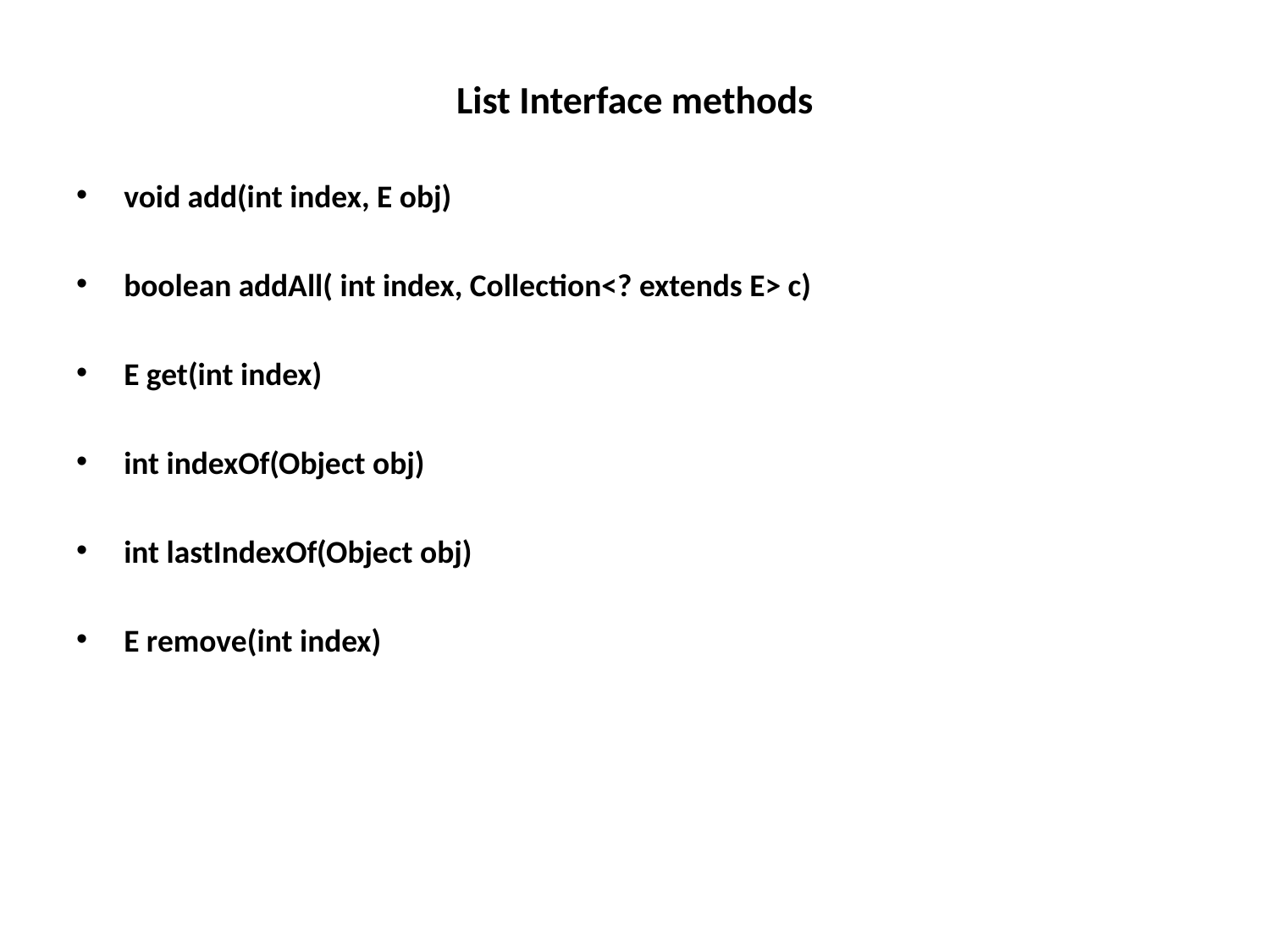

# List Interface methods
void add(int index, E obj)

boolean addAll( int index, Collection<? extends E> c)

E get(int index)

int indexOf(Object obj)

int lastIndexOf(Object obj)

E remove(int index)